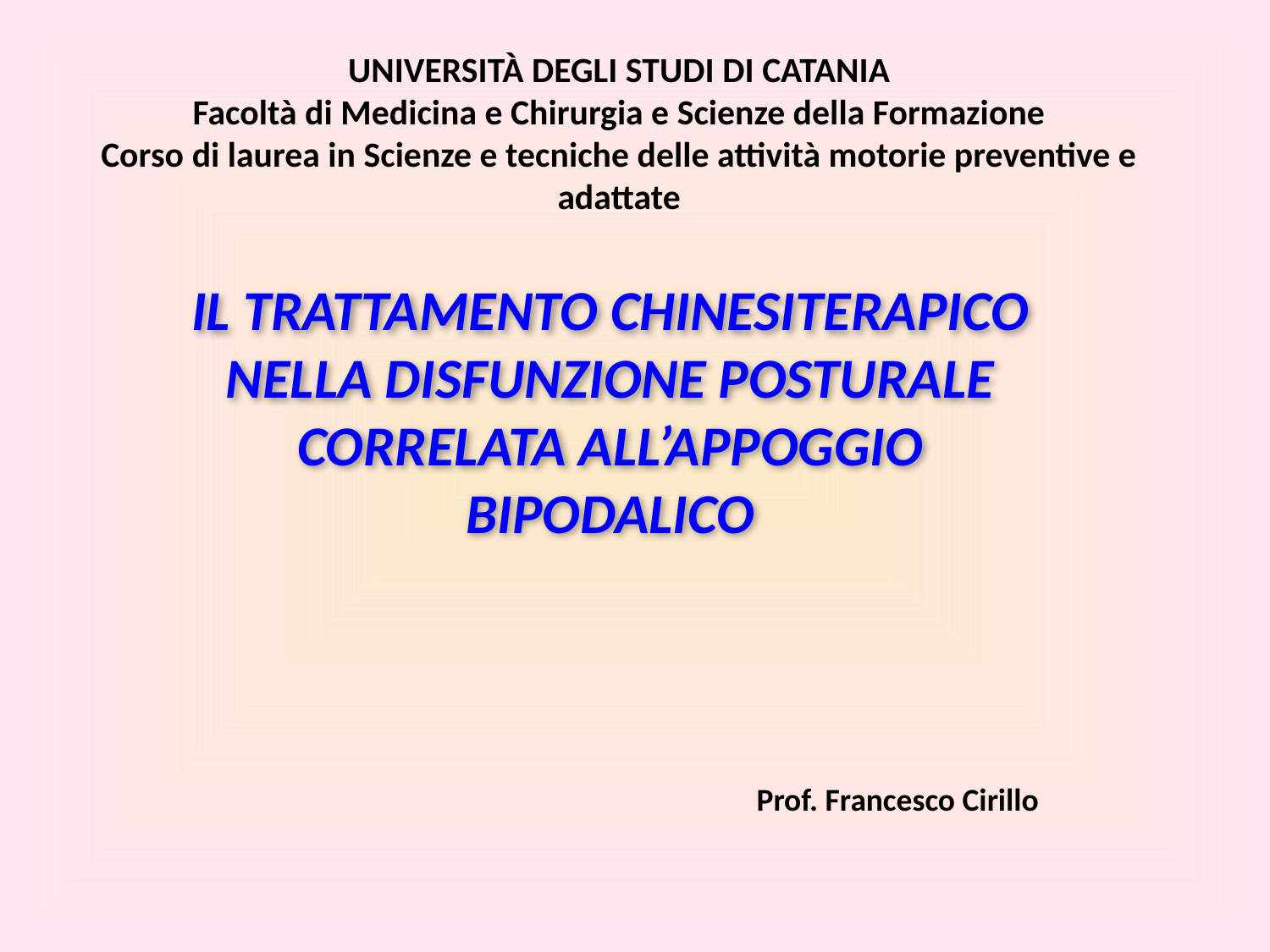

# UNIVERSITÀ DEGLI STUDI DI CATANIA Facoltà di Medicina e Chirurgia e Scienze della Formazione Corso di laurea in Scienze e tecniche delle attività motorie preventive e adattate
IL TRATTAMENTO CHINESITERAPICO NELLA DISFUNZIONE POSTURALE CORRELATA ALL’APPOGGIO BIPODALICO
Prof. Francesco Cirillo